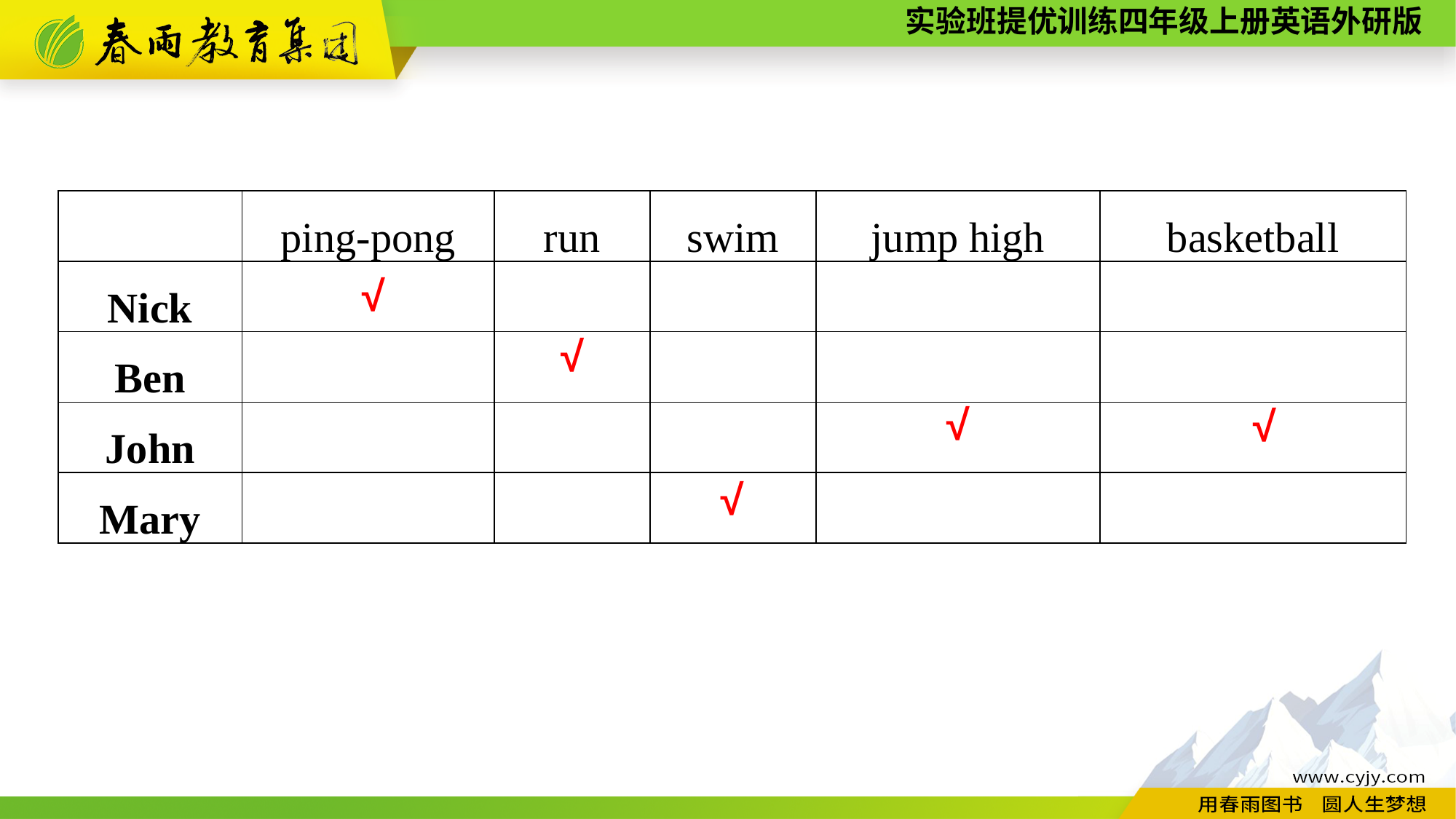

|  | ping-pong | run | swim | jump high | basketball |
| --- | --- | --- | --- | --- | --- |
| Nick |  |  |  |  |  |
| Ben |  |  |  |  |  |
| John |  |  |  |  |  |
| Mary |  |  |  |  |  |
√
√
√
√
√